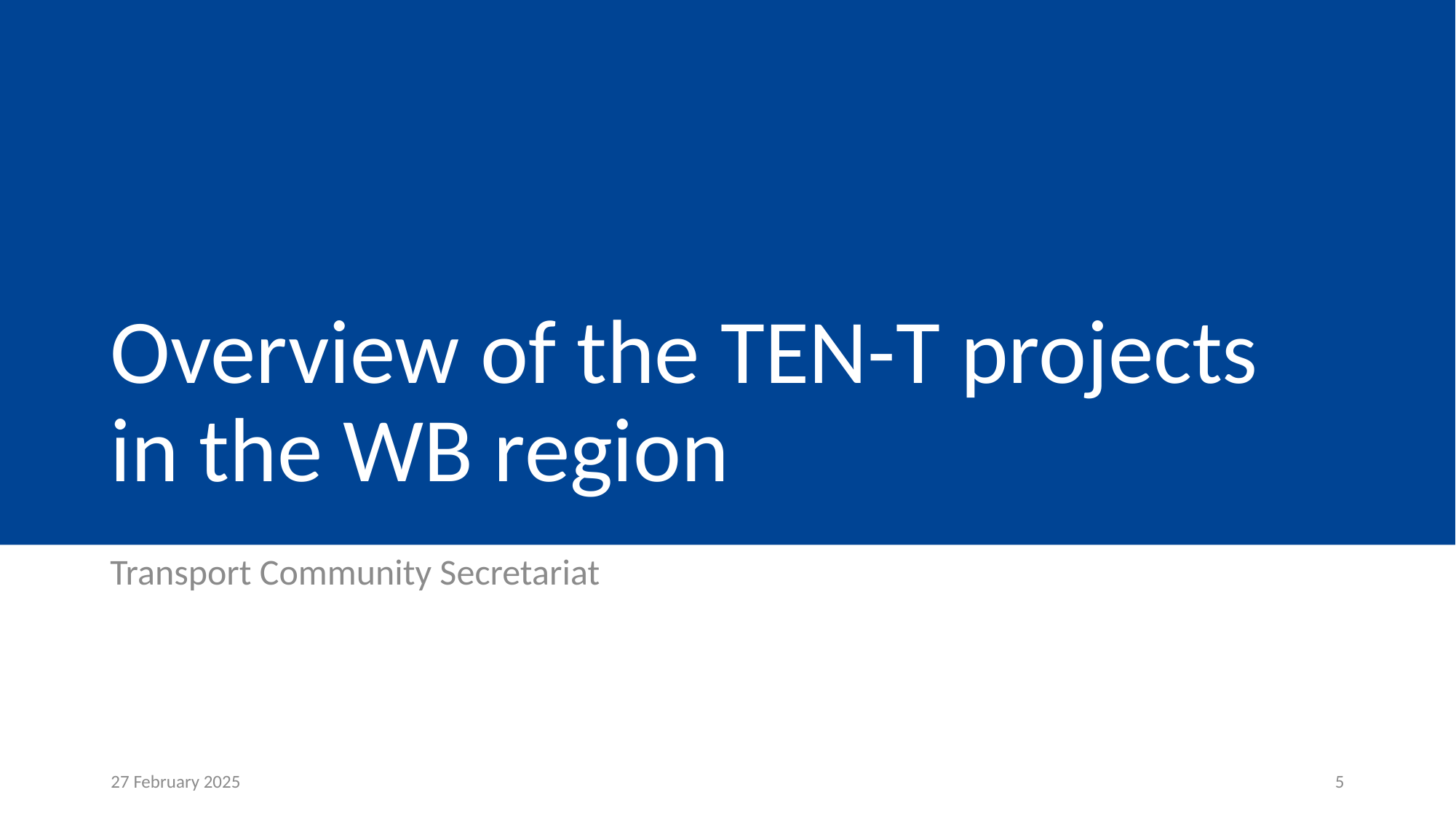

# Overview of the TEN-T projects in the WB region
Transport Community Secretariat
27 February 2025
5